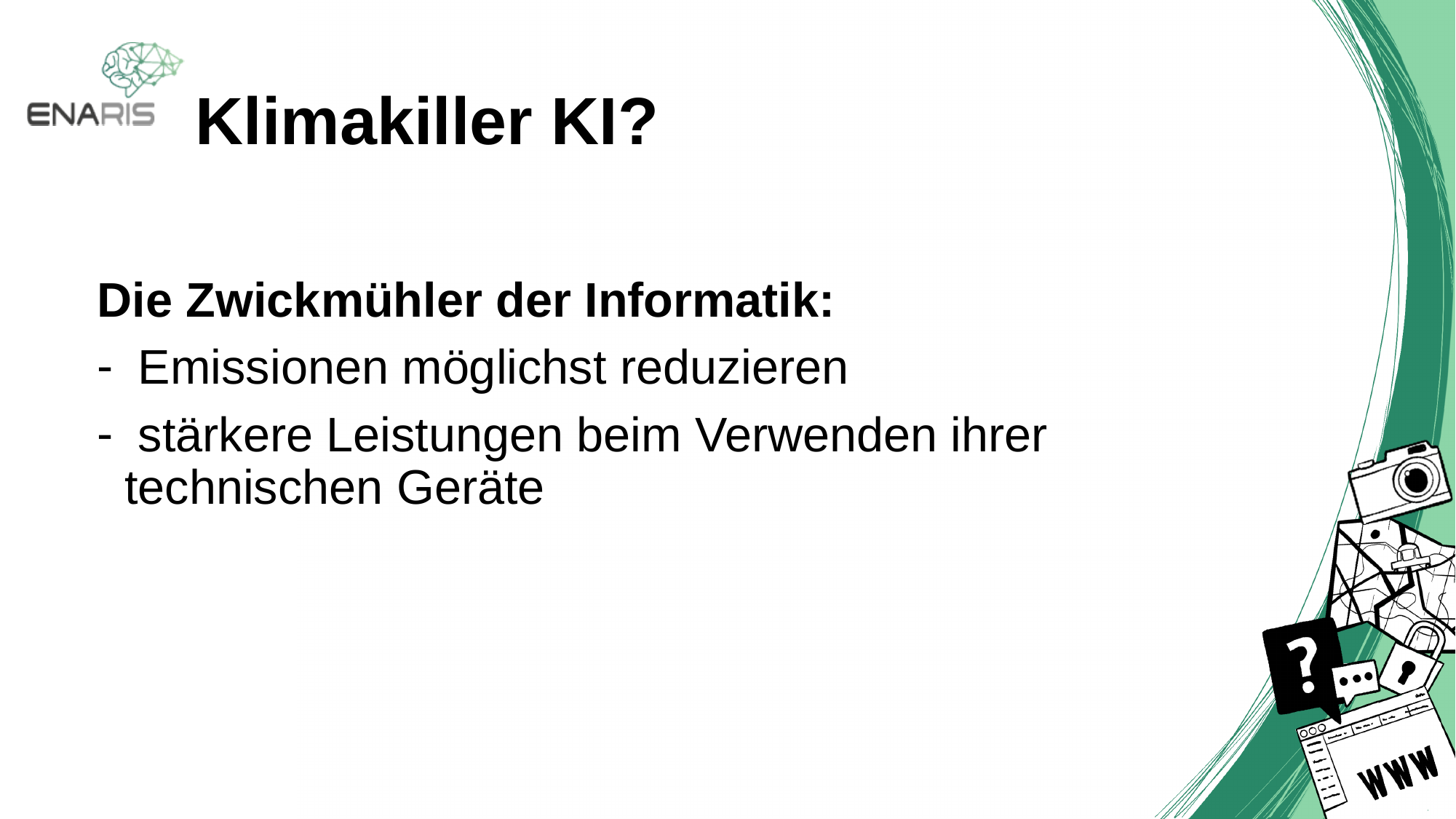

# Klimakiller KI?
Die Zwickmühler der Informatik:
 Emissionen möglichst reduzieren
 stärkere Leistungen beim Verwenden ihrer  technischen Geräte